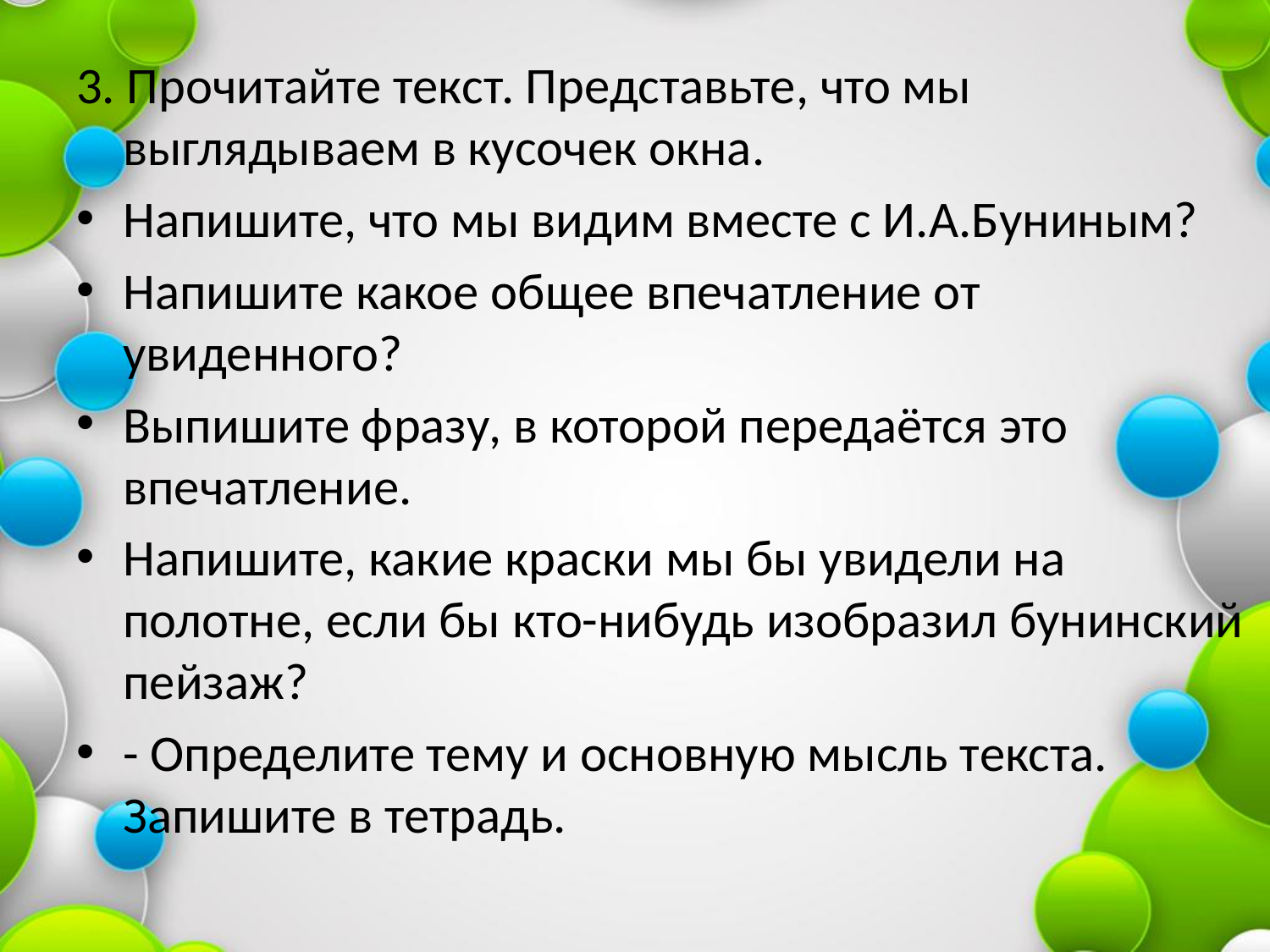

3. Прочитайте текст. Представьте, что мы выглядываем в кусочек окна.
Напишите, что мы видим вместе с И.А.Буниным?
Напишите какое общее впечатление от увиденного?
Выпишите фразу, в которой передаётся это впечатление.
Напишите, какие краски мы бы увидели на полотне, если бы кто-нибудь изобразил бунинский пейзаж?
- Определите тему и основную мысль текста. Запишите в тетрадь.